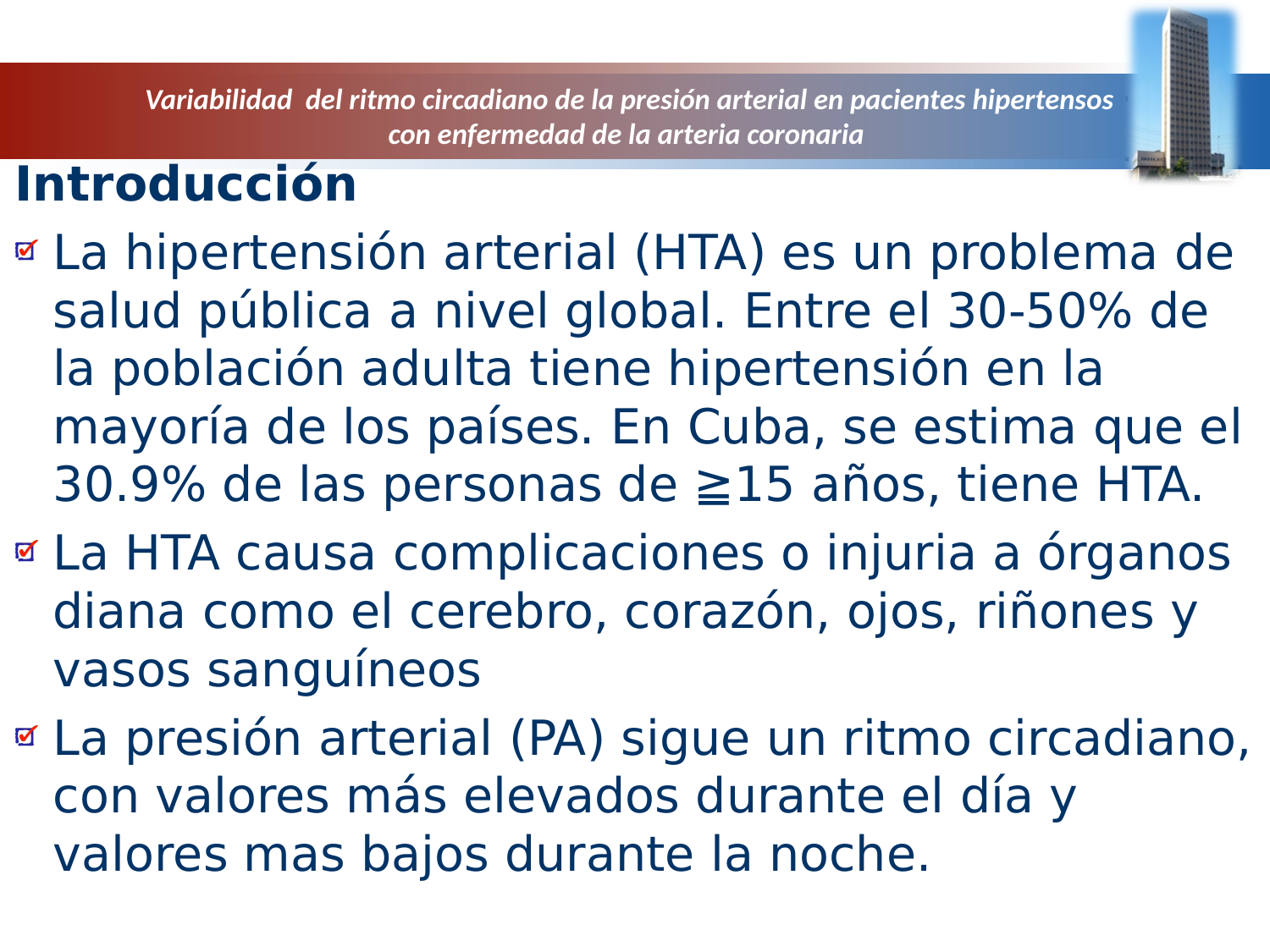

Variabilidad  del ritmo circadiano de la presión arterial en pacientes hipertensos con enfermedad de la arteria coronaria
Introducción
La hipertensión arterial (HTA) es un problema de salud pública a nivel global. Entre el 30-50% de la población adulta tiene hipertensión en la mayoría de los países. En Cuba, se estima que el 30.9% de las personas de ≧15 años, tiene HTA.
La HTA causa complicaciones o injuria a órganos diana como el cerebro, corazón, ojos, riñones y vasos sanguíneos
La presión arterial (PA) sigue un ritmo circadiano, con valores más elevados durante el día y valores mas bajos durante la noche.